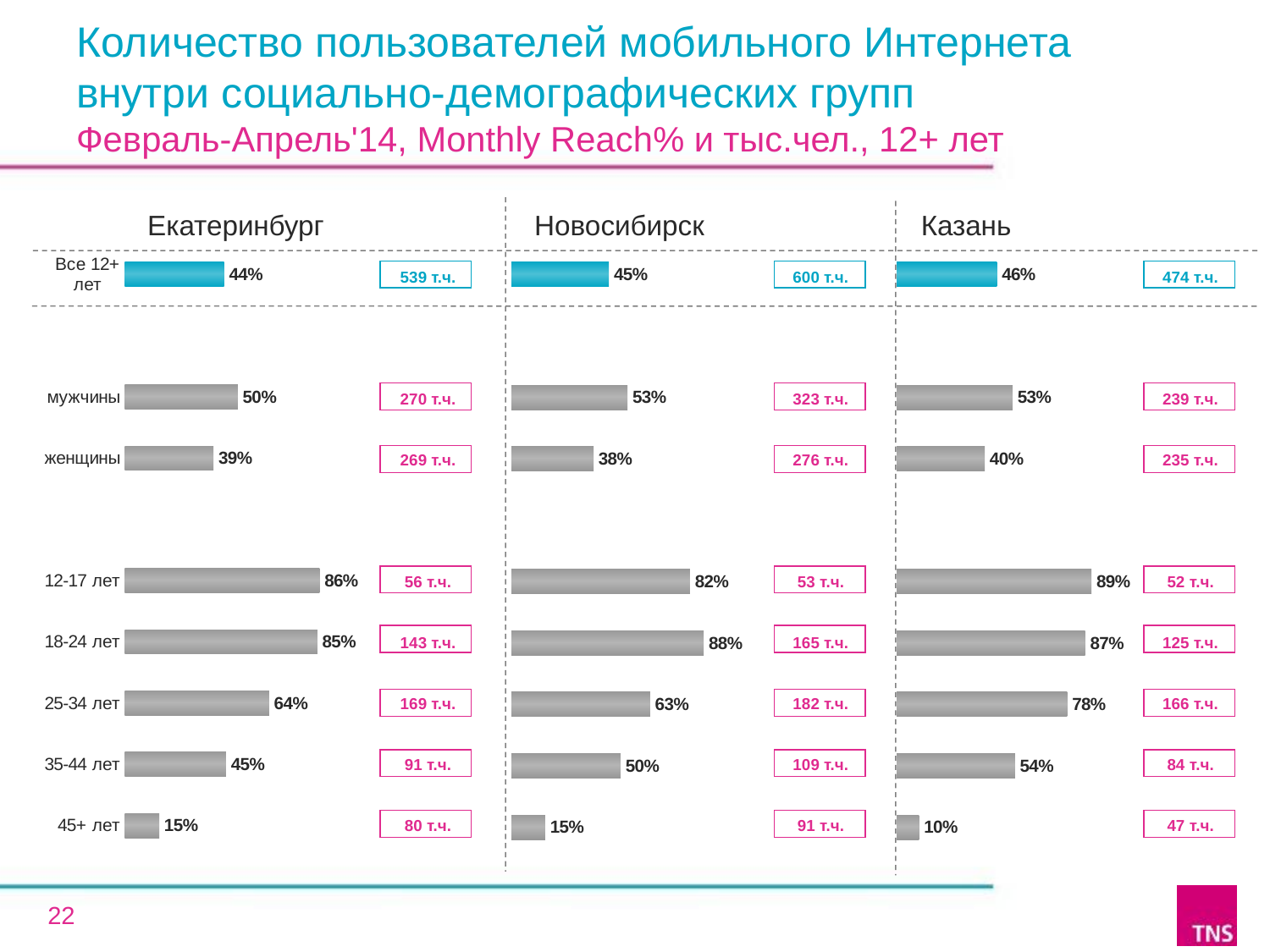

# Количество пользователей мобильного Интернета внутри социально-демографических групп Февраль-Апрель'14, Monthly Reach% и тыс.чел., 12+ лет
Екатеринбург
Новосибирск
Казань

### Chart

| Category | % |
|---|---|
| Все 12+ лет | 44.5 |
|  | None |
| мужчины | 53.0 |
| женщины | 37.5 |
|  | None |
| 12-17 лет | 81.5 |
| 18-24 лет | 87.8 |
| 25-34 лет | 63.3 |
| 35-44 лет | 49.8 |
| 45+ лет | 15.4 |

### Chart

| Category | % |
|---|---|
| Все 12+ лет | 46.0 |
|  | None |
| мужчины | 53.2 |
| женщины | 40.4 |
|  | None |
| 12-17 лет | 89.4 |
| 18-24 лет | 86.5 |
| 25-34 лет | 78.2 |
| 35-44 лет | 54.3 |
| 45+ лет | 10.2 |

### Chart

| Category | % |
|---|---|
| Все 12+ лет | 43.9 |
|  | None |
| мужчины | 49.9 |
| женщины | 39.2 |
|  | None |
| 12-17 лет | 86.1 |
| 18-24 лет | 85.1 |
| 25-34 лет | 63.8 |
| 35-44 лет | 44.7 |
| 45+ лет | 15.2 |
| 539 т.ч. |
| --- |
|  |
| 270 т.ч. |
| 269 т.ч. |
|  |
| 56 т.ч. |
| 143 т.ч. |
| 169 т.ч. |
| 91 т.ч. |
| 80 т.ч. |
| 600 т.ч. |
| --- |
|  |
| 323 т.ч. |
| 276 т.ч. |
|  |
| 53 т.ч. |
| 165 т.ч. |
| 182 т.ч. |
| 109 т.ч. |
| 91 т.ч. |
| 474 т.ч. |
| --- |
|  |
| 239 т.ч. |
| 235 т.ч. |
|  |
| 52 т.ч. |
| 125 т.ч. |
| 166 т.ч. |
| 84 т.ч. |
| 47 т.ч. |

22